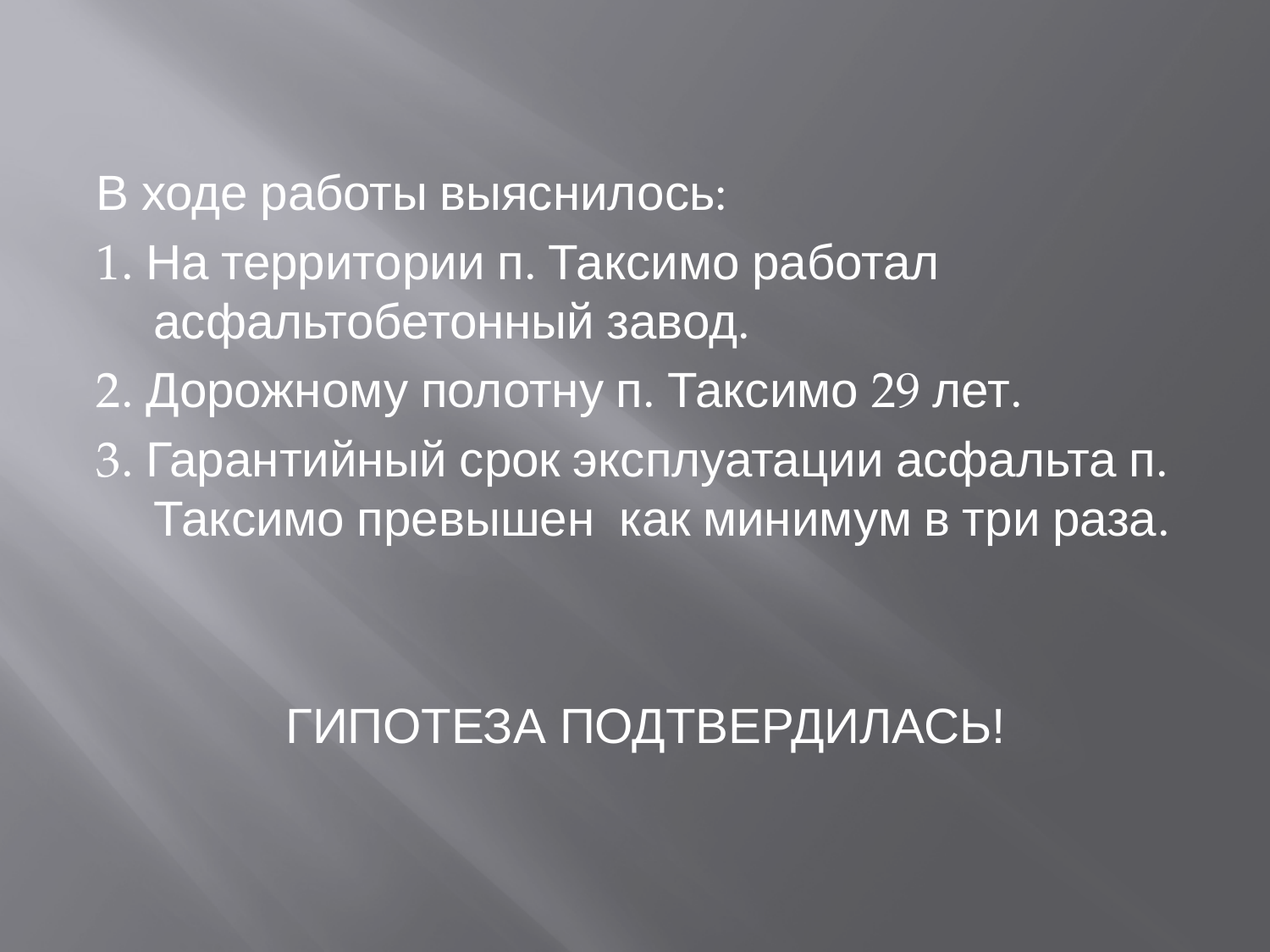

В ходе работы выяснилось:
1. На территории п. Таксимо работал асфальтобетонный завод.
2. Дорожному полотну п. Таксимо 29 лет.
3. Гарантийный срок эксплуатации асфальта п. Таксимо превышен  как минимум в три раза.

ГИПОТЕЗА ПОДТВЕРДИЛАСЬ!